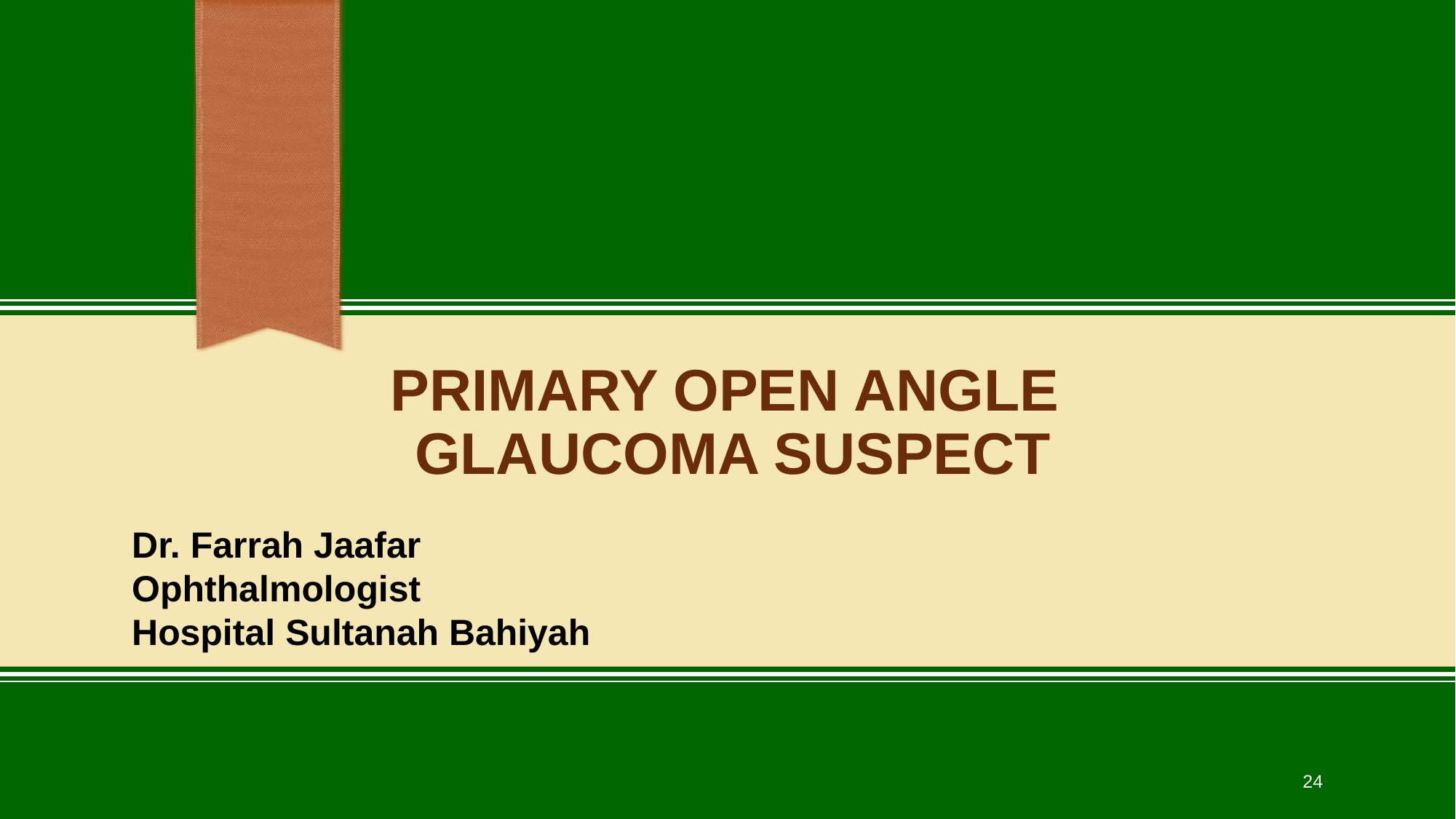

# Primary Open Angle Glaucoma Suspect
Dr. Farrah Jaafar
Ophthalmologist
Hospital Sultanah Bahiyah

24